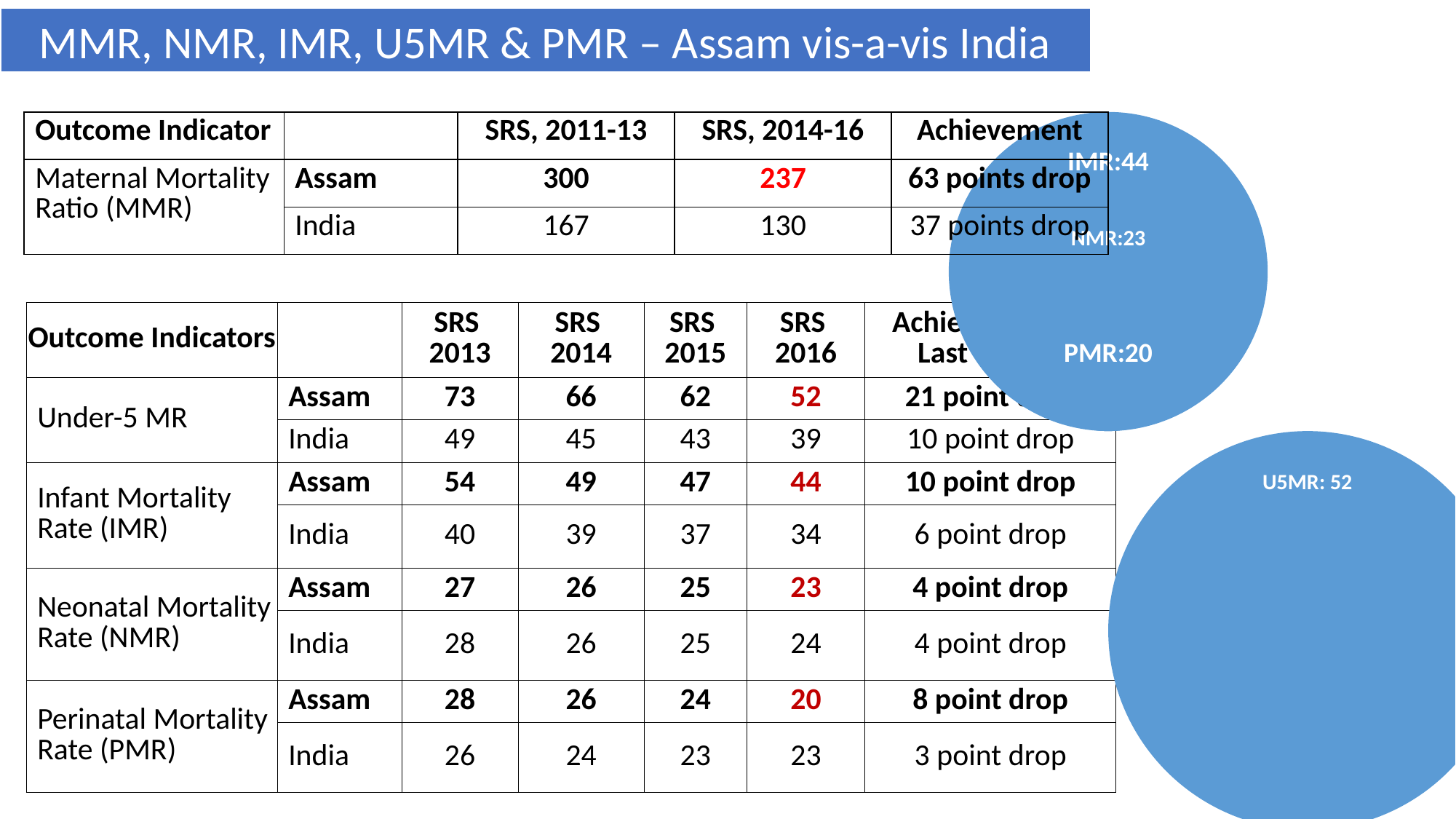

MMR, NMR, IMR, U5MR & PMR – Assam vis-a-vis India
| Outcome Indicator |  | SRS, 2011-13 | SRS, 2014-16 | Achievement |
| --- | --- | --- | --- | --- |
| Maternal Mortality Ratio (MMR) | Assam | 300 | 237 | 63 points drop |
|  | India | 167 | 130 | 37 points drop |
| Outcome Indicators |  | SRS 2013 | SRS 2014 | SRS 2015 | SRS 2016 | Achievement in Last 3 Years |
| --- | --- | --- | --- | --- | --- | --- |
| Under-5 MR | Assam | 73 | 66 | 62 | 52 | 21 point drop |
|  | India | 49 | 45 | 43 | 39 | 10 point drop |
| Infant Mortality Rate (IMR) | Assam | 54 | 49 | 47 | 44 | 10 point drop |
|  | India | 40 | 39 | 37 | 34 | 6 point drop |
| Neonatal Mortality Rate (NMR) | Assam | 27 | 26 | 25 | 23 | 4 point drop |
|  | India | 28 | 26 | 25 | 24 | 4 point drop |
| Perinatal Mortality Rate (PMR) | Assam | 28 | 26 | 24 | 20 | 8 point drop |
|  | India | 26 | 24 | 23 | 23 | 3 point drop |
U5MR: 52
IMR:44
NMR:23
PMR:20